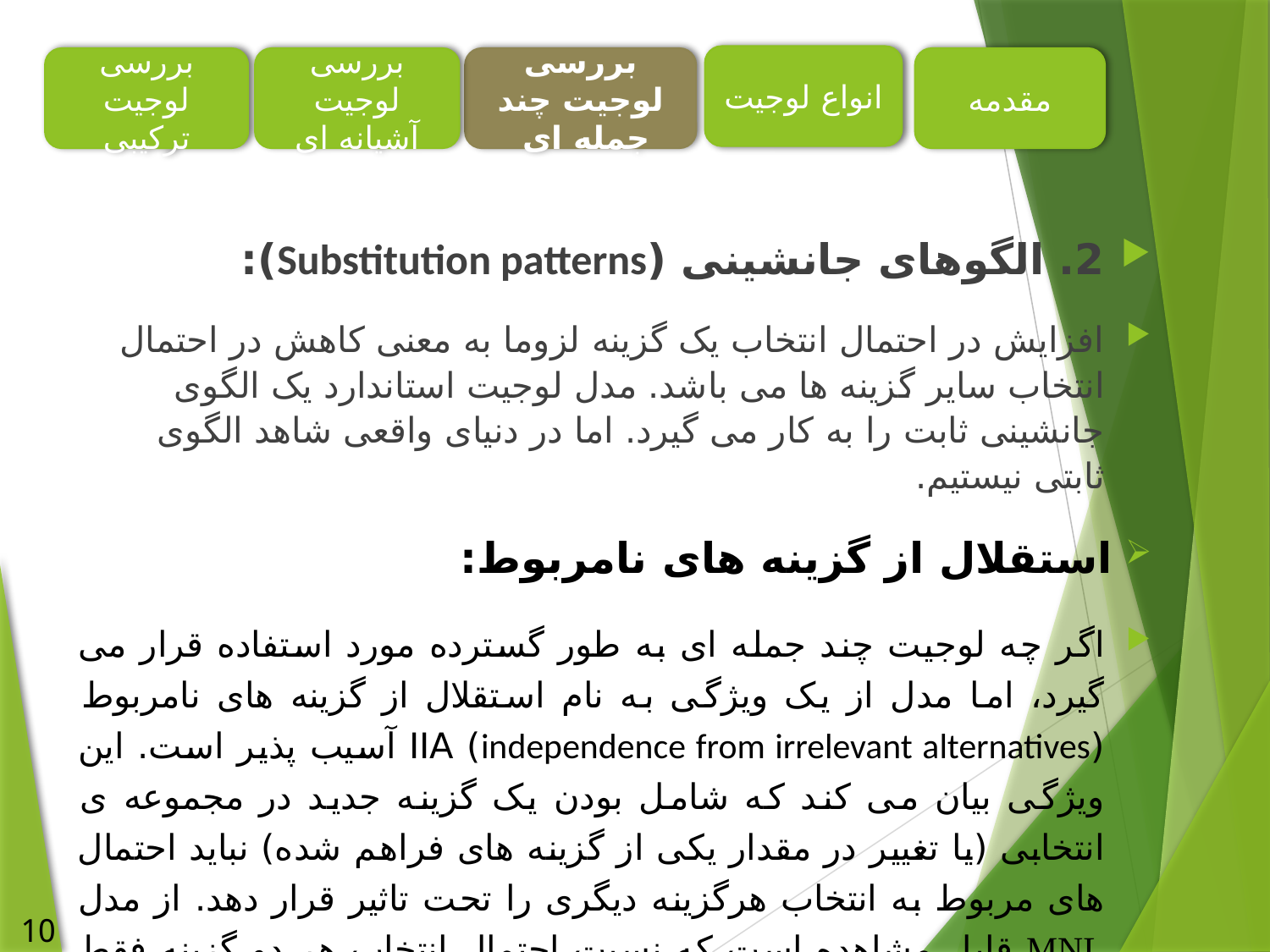

انواع لوجیت
بررسی لوجیت ترکیبی
بررسی لوجیت آشیانه ای
بررسی لوجیت چند جمله ای
مقدمه
2. الگوهای جانشینی (Substitution patterns):
افزایش در احتمال انتخاب یک گزینه لزوما به معنی کاهش در احتمال انتخاب سایر گزینه ها می باشد. مدل لوجیت استاندارد یک الگوی جانشینی ثابت را به کار می گیرد. اما در دنیای واقعی شاهد الگوی ثابتی نیستیم.
استقلال از گزینه های نامربوط:
اگر چه لوجیت چند جمله ای به طور گسترده مورد استفاده قرار می گیرد، اما مدل از یک ویژگی به نام استقلال از گزینه های نامربوط (independence from irrelevant alternatives) IIA آسیب پذیر است. این ویژگی بیان می کند که شامل بودن یک گزینه جدید در مجموعه ی انتخابی (یا تغییر در مقدار یکی از گزینه های فراهم شده) نباید احتمال های مربوط به انتخاب هرگزینه دیگری را تحت تاثیر قرار دهد. از مدل MNL قابل مشاهده است که نسبت احتمال انتخاب هر دو گزینه فقط به وسیله مطلوبیت آنها تعیین می شود.

10